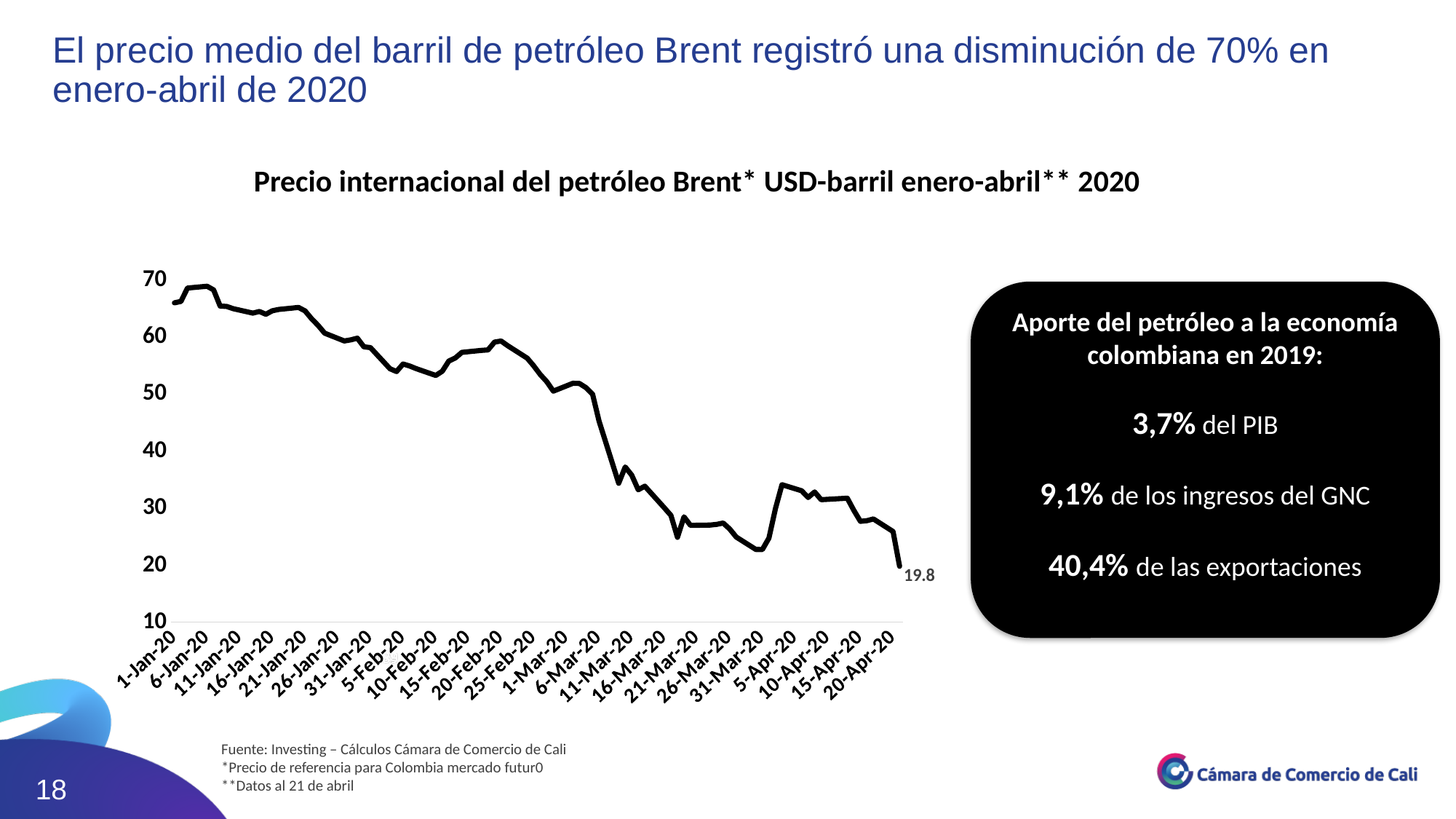

El precio medio del barril de petróleo Brent registró una disminución de 70% en enero-abril de 2020
Precio internacional del petróleo Brent* USD-barril enero-abril** 2020

### Chart

| Category | Precio internacional del petróleo Brent |
|---|---|
| 43831 | 66.0 |
| 43832 | 66.25 |
| 43833 | 68.6 |
| 43836 | 68.91 |
| 43837 | 68.27 |
| 43838 | 65.44 |
| 43839 | 65.37 |
| 43840 | 64.98 |
| 43843 | 64.2 |
| 43844 | 64.49 |
| 43845 | 64.0 |
| 43846 | 64.62 |
| 43847 | 64.85 |
| 43850 | 65.2 |
| 43851 | 64.59 |
| 43852 | 63.21 |
| 43853 | 62.04 |
| 43854 | 60.69 |
| 43857 | 59.32 |
| 43858 | 59.51 |
| 43859 | 59.81 |
| 43860 | 58.29 |
| 43861 | 58.16 |
| 43864 | 54.45 |
| 43865 | 53.96 |
| 43866 | 55.28 |
| 43867 | 54.93 |
| 43868 | 54.47 |
| 43871 | 53.27 |
| 43872 | 54.01 |
| 43873 | 55.79 |
| 43874 | 56.34 |
| 43875 | 57.32 |
| 43878 | 57.67 |
| 43879 | 57.75 |
| 43880 | 59.12 |
| 43881 | 59.31 |
| 43882 | 58.5 |
| 43885 | 56.3 |
| 43886 | 54.95 |
| 43887 | 53.43 |
| 43888 | 52.18 |
| 43889 | 50.52 |
| 43892 | 51.9 |
| 43893 | 51.86 |
| 43894 | 51.13 |
| 43895 | 49.99 |
| 43896 | 45.27 |
| 43899 | 34.36 |
| 43900 | 37.22 |
| 43901 | 35.79 |
| 43902 | 33.22 |
| 43903 | 33.85 |
| 43906 | 30.05 |
| 43907 | 28.73 |
| 43908 | 24.88 |
| 43909 | 28.47 |
| 43910 | 26.98 |
| 43913 | 27.03 |
| 43914 | 27.15 |
| 43915 | 27.39 |
| 43916 | 26.34 |
| 43917 | 24.93 |
| 43920 | 22.76 |
| 43921 | 22.74 |
| 43922 | 24.74 |
| 43923 | 29.94 |
| 43924 | 34.11 |
| 43927 | 33.05 |
| 43928 | 31.87 |
| 43929 | 32.84 |
| 43930 | 31.48 |
| 43934 | 31.74 |
| 43935 | 29.6 |
| 43936 | 27.69 |
| 43937 | 27.8 |
| 43938 | 28.1 |
| 43941 | 25.9 |
| 43942 | 19.8 |
Aporte del petróleo a la economía colombiana en 2019:

3,7% del PIB

9,1% de los ingresos del GNC

40,4% de las exportaciones

Fuente: Investing – Cálculos Cámara de Comercio de Cali
*Precio de referencia para Colombia mercado futur0
**Datos al 21 de abril